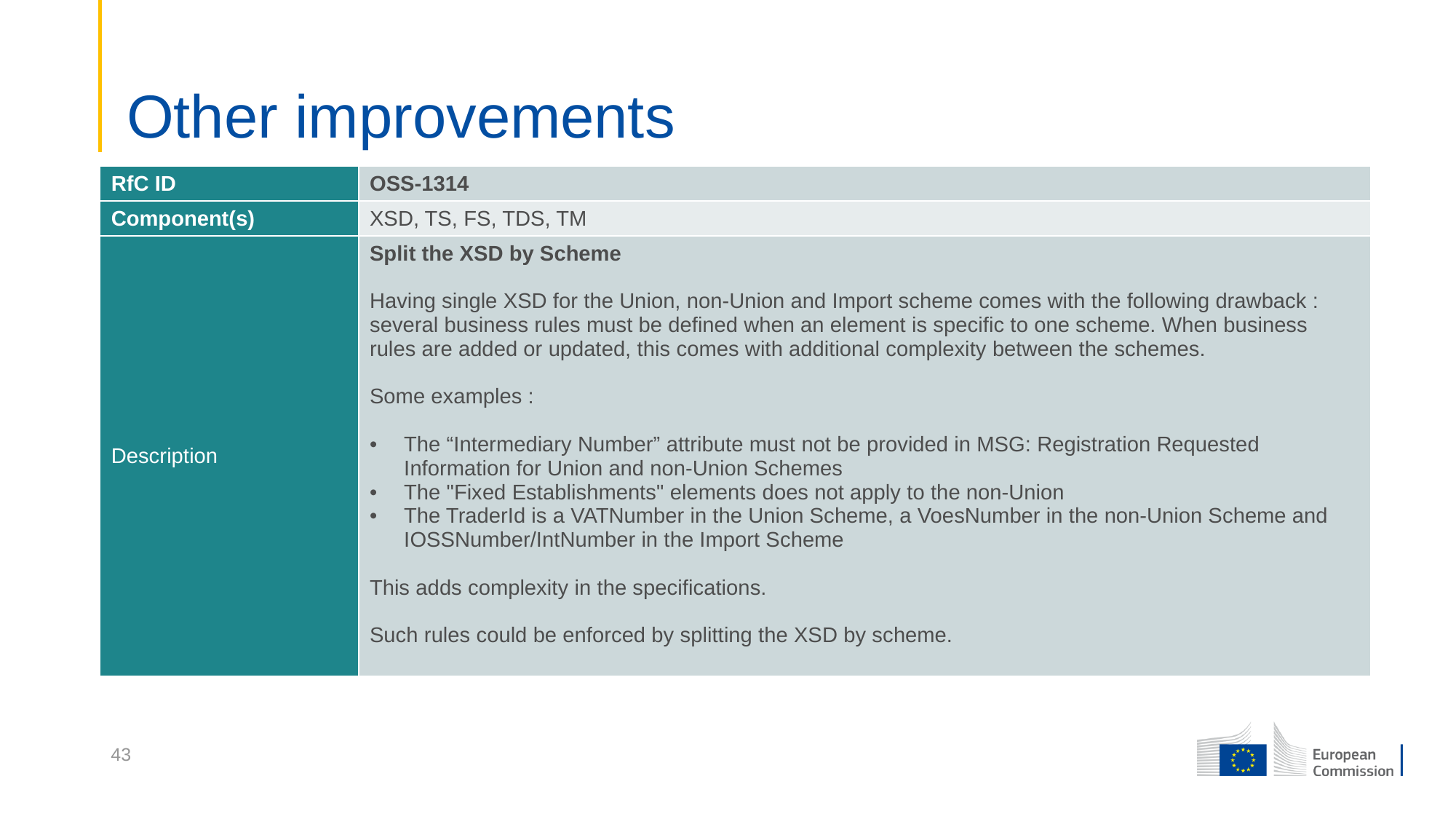

# Other improvements
| RfC ID | OSS-1314 |
| --- | --- |
| Component(s) | XSD, TS, FS, TDS, TM |
| Description | Split the XSD by Scheme Having single XSD for the Union, non-Union and Import scheme comes with the following drawback : several business rules must be defined when an element is specific to one scheme. When business rules are added or updated, this comes with additional complexity between the schemes. Some examples : The “Intermediary Number” attribute must not be provided in MSG: Registration Requested Information for Union and non-Union Schemes The "Fixed Establishments" elements does not apply to the non-Union The TraderId is a VATNumber in the Union Scheme, a VoesNumber in the non-Union Scheme and IOSSNumber/IntNumber in the Import Scheme This adds complexity in the specifications. Such rules could be enforced by splitting the XSD by scheme. |
43